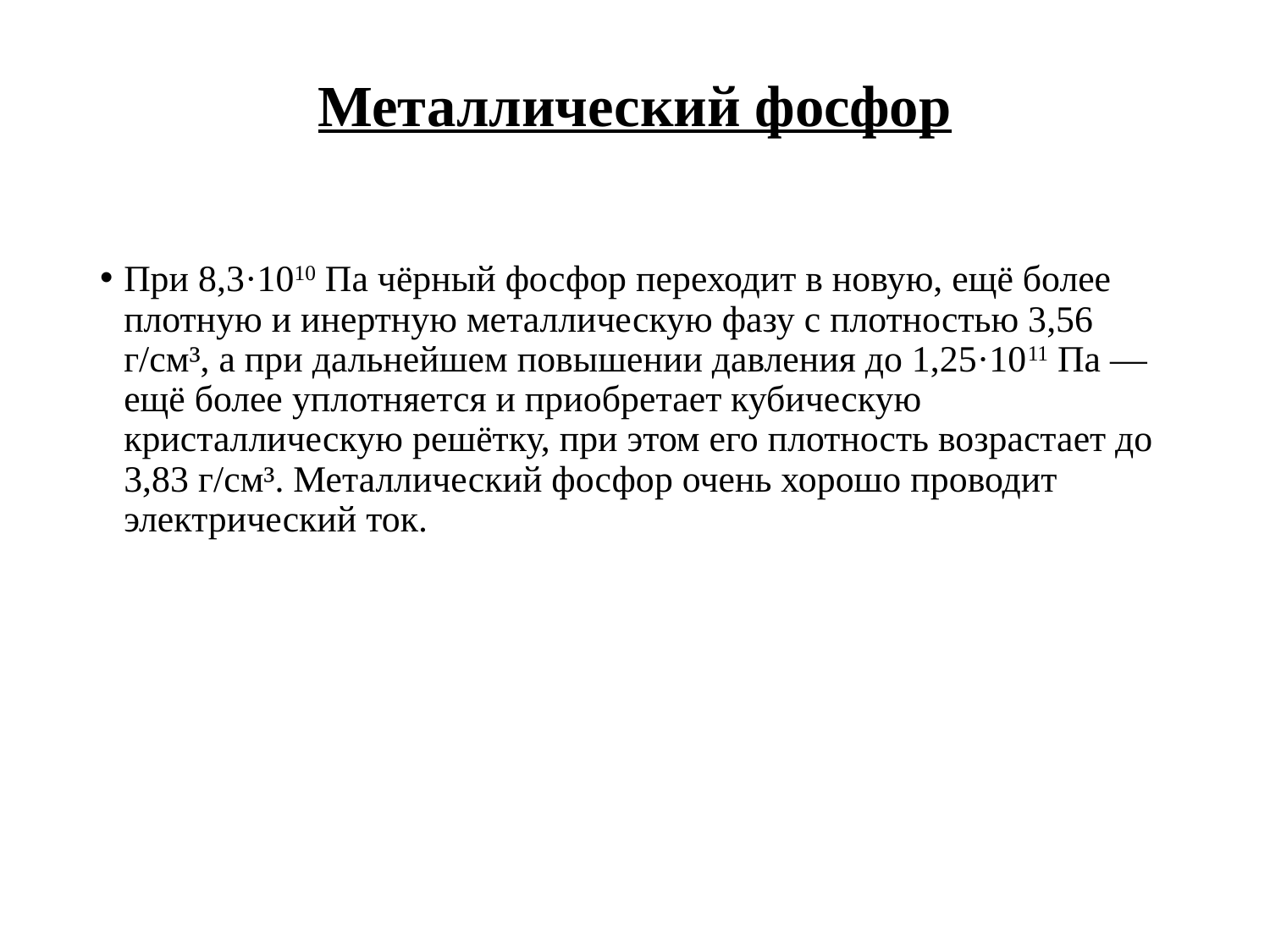

# Металлический фосфор
При 8,3·1010 Па чёрный фосфор переходит в новую, ещё более плотную и инертную металлическую фазу с плотностью 3,56 г/см³, а при дальнейшем повышении давления до 1,25·1011 Па — ещё более уплотняется и приобретает кубическую кристаллическую решётку, при этом его плотность возрастает до 3,83 г/см³. Металлический фосфор очень хорошо проводит электрический ток.